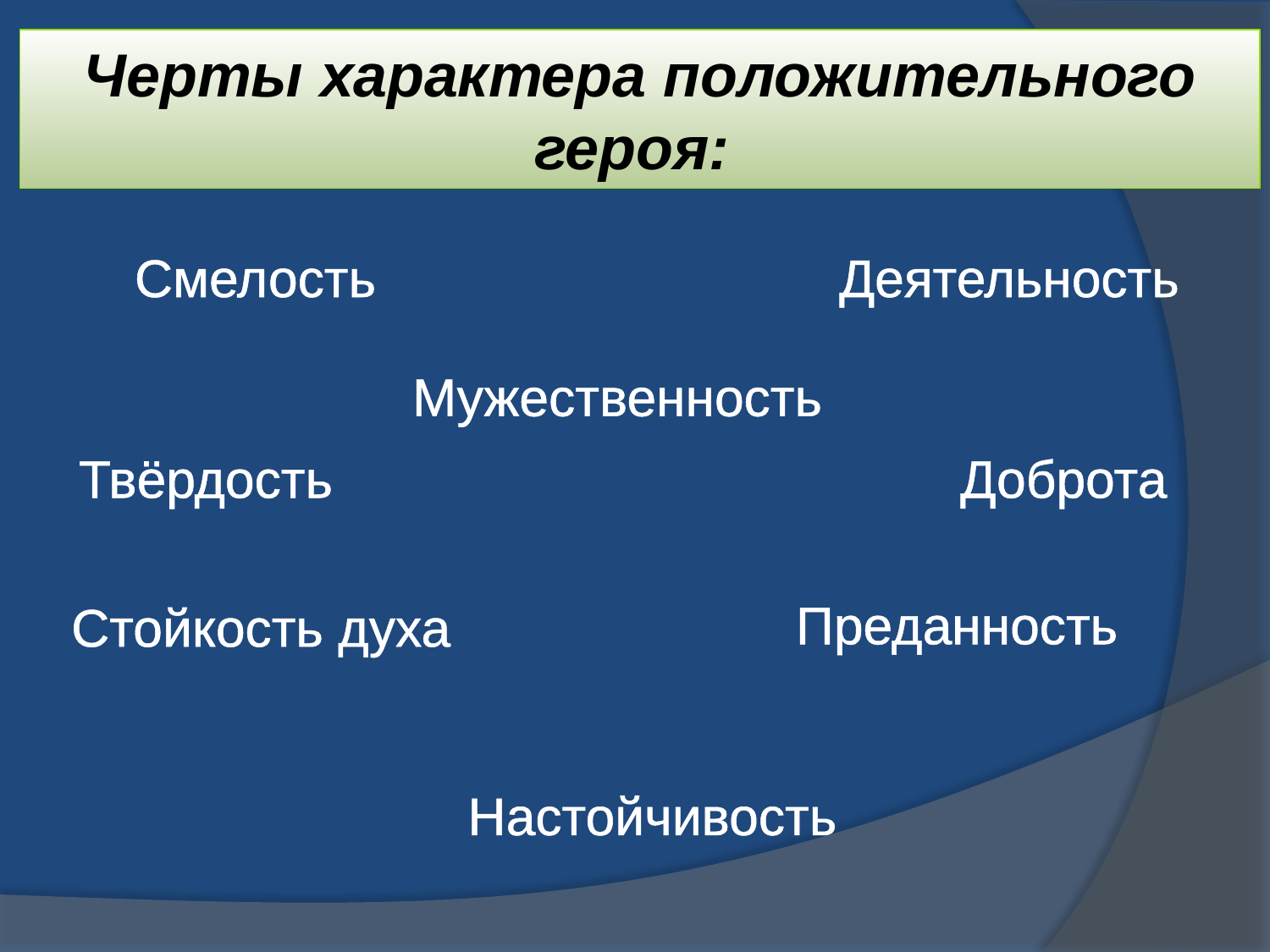

# Черты характера положительного героя:
Смелость
Деятельность
Мужественность
Твёрдость
Доброта
Преданность
Стойкость духа
Настойчивость